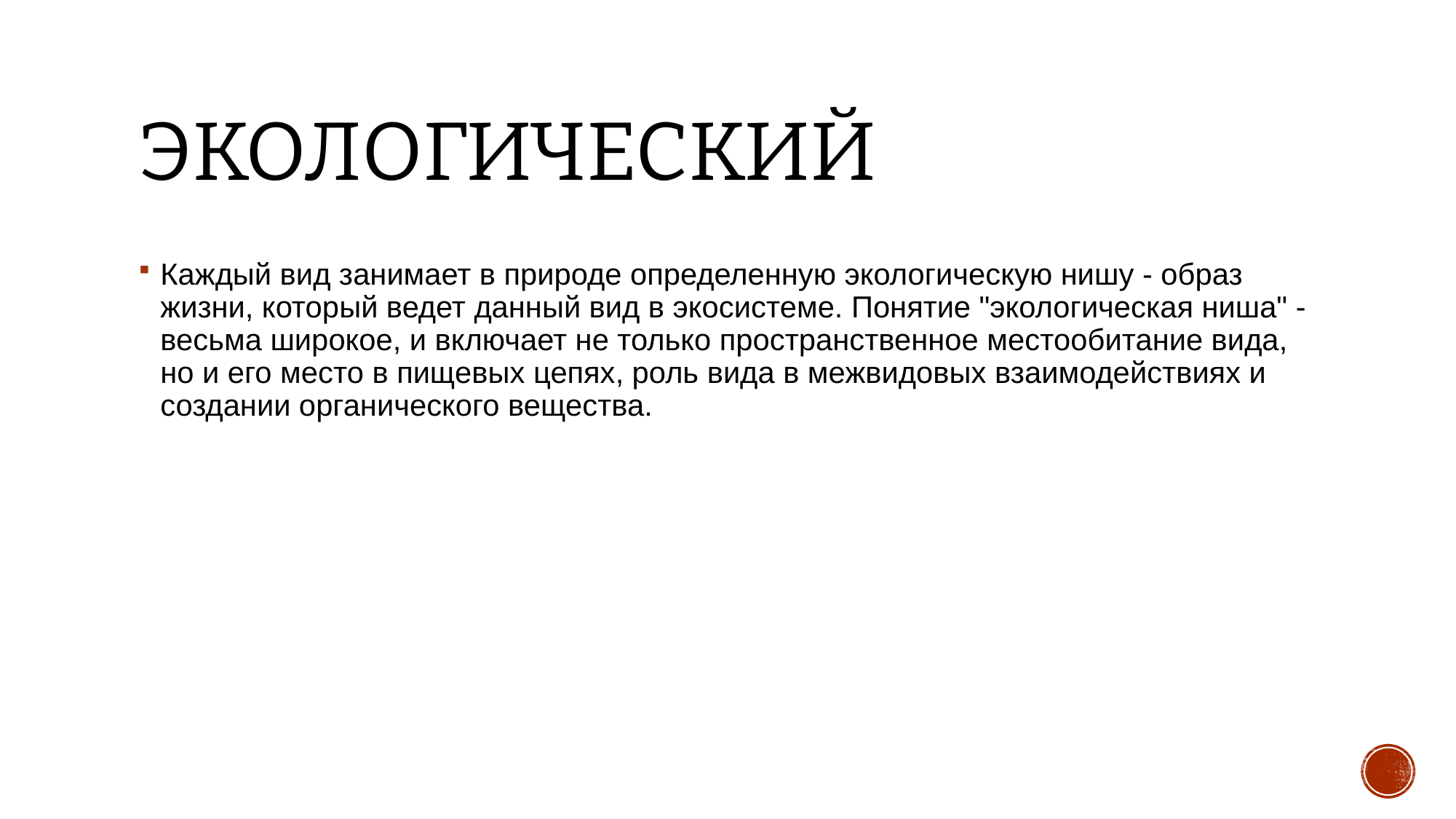

# Экологический
Каждый вид занимает в природе определенную экологическую нишу - образ жизни, который ведет данный вид в экосистеме. Понятие "экологическая ниша" - весьма широкое, и включает не только пространственное местообитание вида, но и его место в пищевых цепях, роль вида в межвидовых взаимодействиях и создании органического вещества.